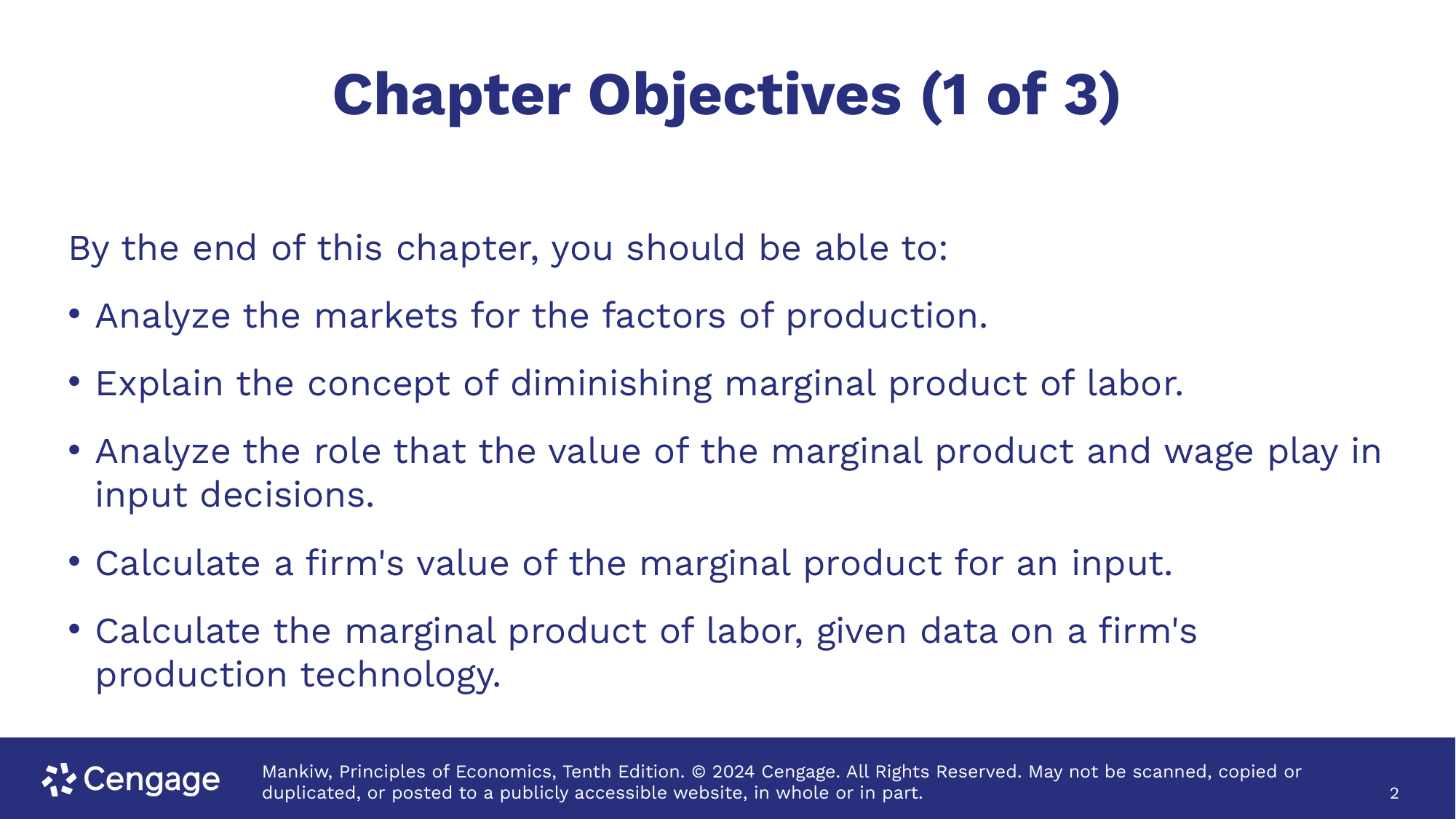

# Chapter Objectives (1 of 3)
By the end of this chapter, you should be able to:
Analyze the markets for the factors of production.
Explain the concept of diminishing marginal product of labor.
Analyze the role that the value of the marginal product and wage play in input decisions.
Calculate a firm's value of the marginal product for an input.
Calculate the marginal product of labor, given data on a firm's production technology.